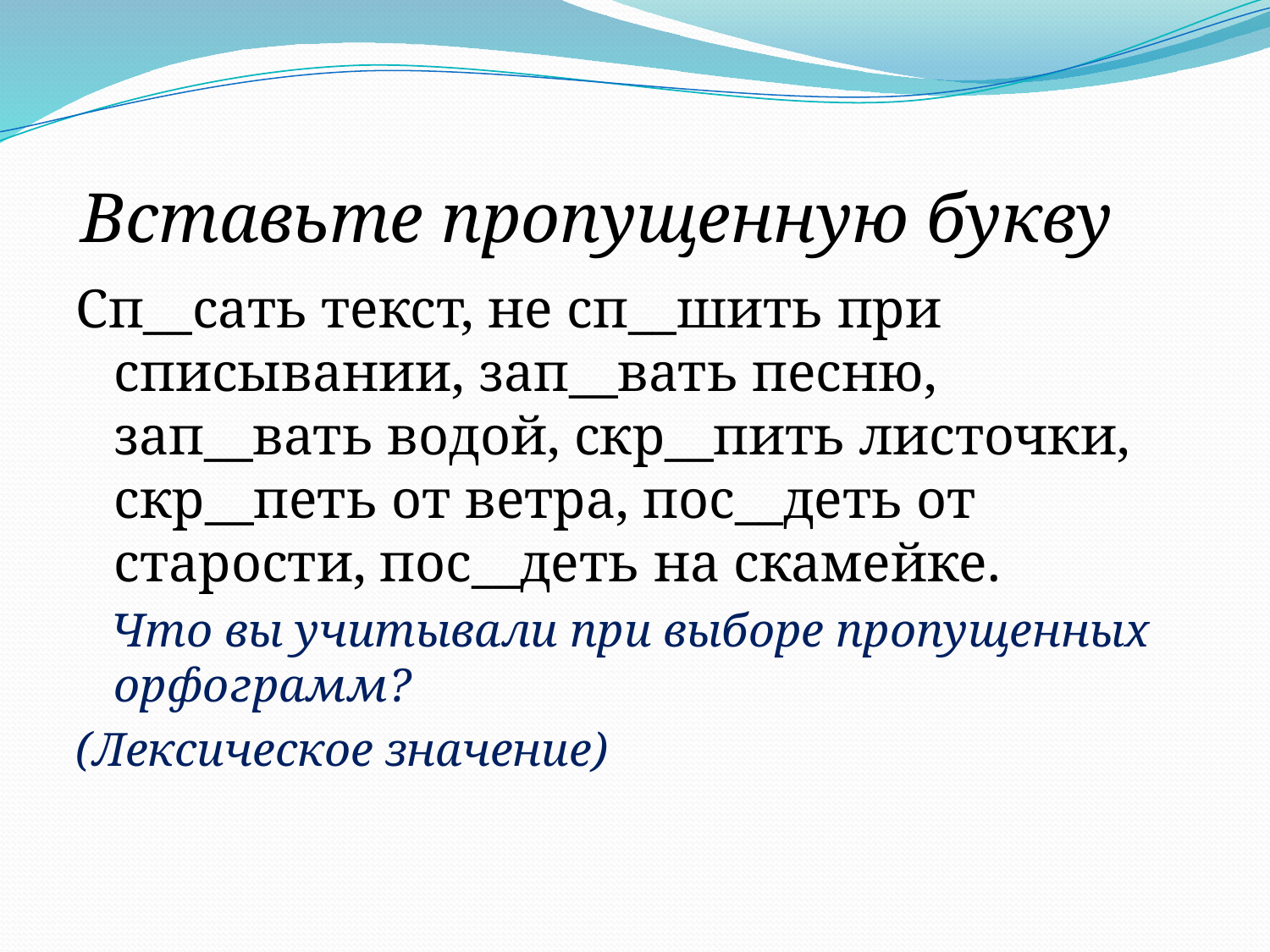

# Вставьте пропущенную букву
Сп__сать текст, не сп__шить при списывании, зап__вать песню, зап__вать водой, скр__пить листочки, скр__петь от ветра, пос__деть от старости, пос__деть на скамейке.
   Что вы учитывали при выборе пропущенных орфограмм?
(Лексическое значение)